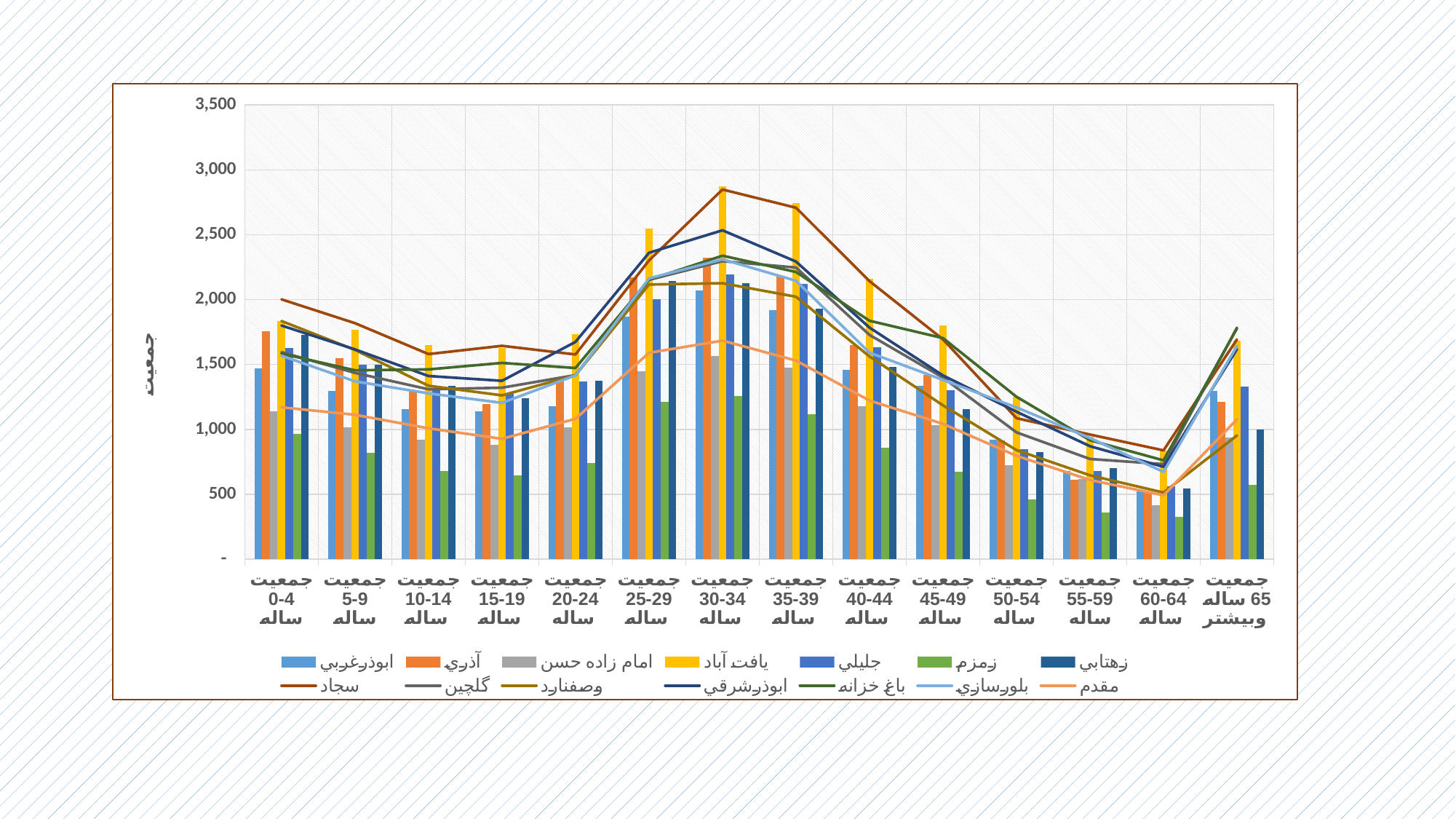

### Chart

| Category | ابوذرغربي | آذري | امام زاده حسن | يافت آباد | جليلي | زمزم | زهتابي | سجاد | گلچين | وصفنارد | ابوذرشرقي | باغ خزانه | بلورسازي | مقدم |
|---|---|---|---|---|---|---|---|---|---|---|---|---|---|---|
| جمعيت 4-0 ساله | 1473.0 | 1757.0 | 1139.0 | 1837.0 | 1627.0 | 968.0 | 1728.0 | 2002.0 | 1595.0 | 1835.0 | 1800.0 | 1584.0 | 1567.0 | 1170.0 |
| جمعيت 9-5 ساله | 1295.0 | 1549.0 | 1016.0 | 1770.0 | 1496.0 | 820.0 | 1496.0 | 1818.0 | 1435.0 | 1612.0 | 1616.0 | 1455.0 | 1370.0 | 1112.0 |
| جمعيت 14-10 ساله  | 1157.0 | 1290.0 | 918.0 | 1648.0 | 1312.0 | 680.0 | 1334.0 | 1580.0 | 1309.0 | 1336.0 | 1411.0 | 1462.0 | 1277.0 | 1008.0 |
| جمعيت 19-15 ساله  | 1141.0 | 1193.0 | 881.0 | 1626.0 | 1281.0 | 646.0 | 1238.0 | 1644.0 | 1321.0 | 1262.0 | 1374.0 | 1512.0 | 1204.0 | 927.0 |
| جمعيت 24-20 ساله  | 1180.0 | 1394.0 | 1013.0 | 1736.0 | 1367.0 | 739.0 | 1376.0 | 1577.0 | 1418.0 | 1417.0 | 1674.0 | 1473.0 | 1416.0 | 1081.0 |
| جمعيت 29-25 ساله  | 1871.0 | 2170.0 | 1450.0 | 2547.0 | 2003.0 | 1210.0 | 2145.0 | 2302.0 | 2152.0 | 2116.0 | 2361.0 | 2153.0 | 2163.0 | 1590.0 |
| جمعيت 34-30 ساله  | 2069.0 | 2325.0 | 1568.0 | 2872.0 | 2193.0 | 1257.0 | 2125.0 | 2848.0 | 2296.0 | 2126.0 | 2534.0 | 2338.0 | 2310.0 | 1684.0 |
| جمعيت 39-35 ساله  | 1918.0 | 2180.0 | 1476.0 | 2741.0 | 2122.0 | 1116.0 | 1929.0 | 2708.0 | 2247.0 | 2022.0 | 2293.0 | 2213.0 | 2145.0 | 1530.0 |
| جمعيت 44-40 ساله  | 1461.0 | 1649.0 | 1179.0 | 2162.0 | 1633.0 | 859.0 | 1481.0 | 2142.0 | 1728.0 | 1562.0 | 1784.0 | 1837.0 | 1591.0 | 1222.0 |
| جمعيت 49-45 ساله  | 1334.0 | 1421.0 | 1030.0 | 1802.0 | 1304.0 | 673.0 | 1158.0 | 1693.0 | 1399.0 | 1185.0 | 1415.0 | 1703.0 | 1381.0 | 1042.0 |
| جمعيت 54-50 ساله  | 919.0 | 917.0 | 725.0 | 1251.0 | 849.0 | 459.0 | 823.0 | 1086.0 | 977.0 | 840.0 | 1136.0 | 1251.0 | 1169.0 | 796.0 |
| جمعيت 59-55 ساله | 679.0 | 612.0 | 619.0 | 944.0 | 677.0 | 357.0 | 700.0 | 960.0 | 772.0 | 646.0 | 870.0 | 916.0 | 933.0 | 610.0 |
| جمعيت 64-60 ساله  | 520.0 | 512.0 | 413.0 | 836.0 | 559.0 | 328.0 | 544.0 | 838.0 | 732.0 | 513.0 | 711.0 | 761.0 | 672.0 | 492.0 |
| جمعيت 65 ساله وبيشتر  | 1294.0 | 1213.0 | 938.0 | 1681.0 | 1329.0 | 573.0 | 996.0 | 1693.0 | 1784.0 | 953.0 | 1618.0 | 1778.0 | 1643.0 | 1077.0 |